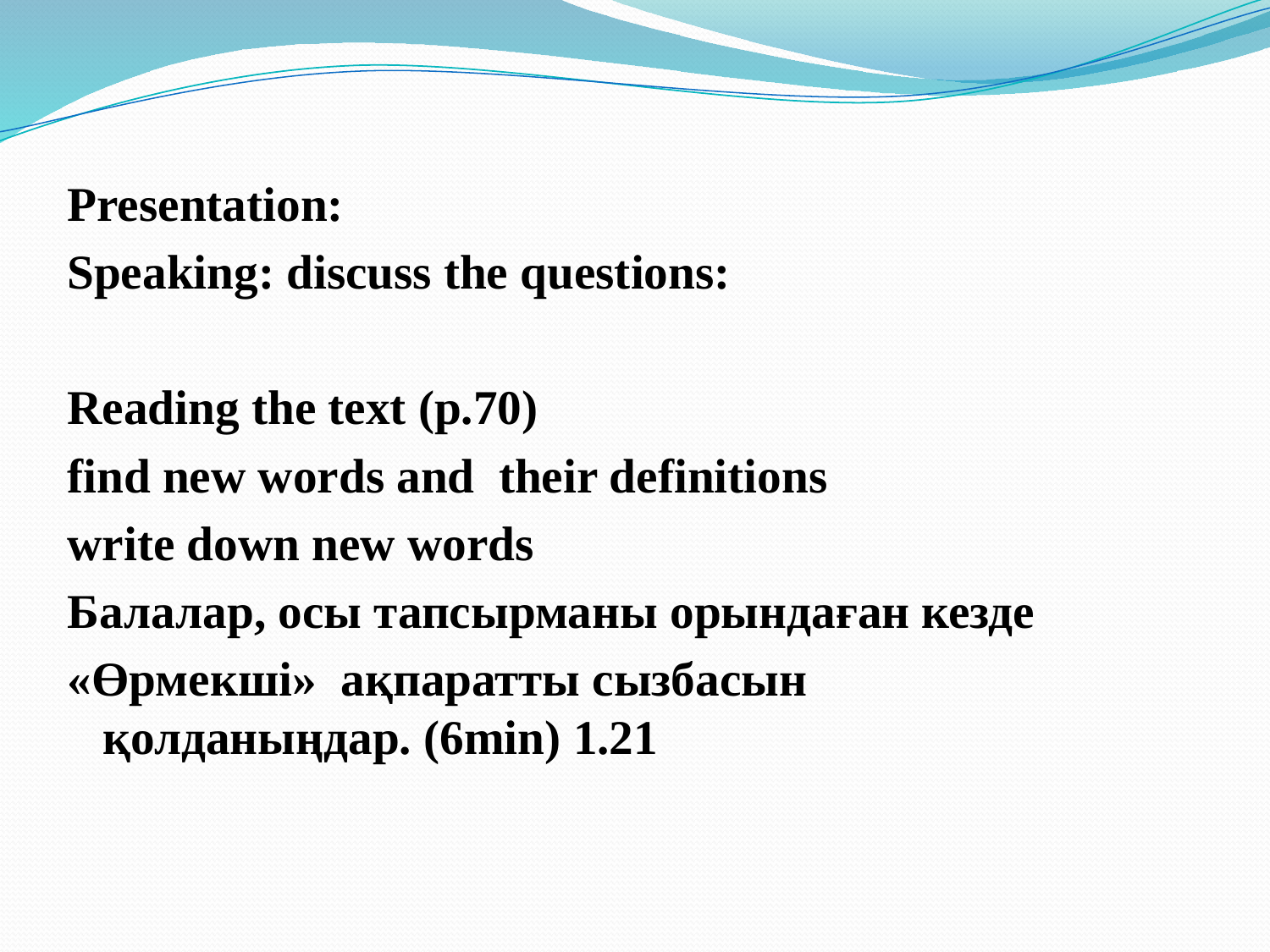

Presentation:
Speaking: discuss the questions:

Reading the text (p.70)
find new words and  their definitions
write down new words
Балалар, осы тапсырманы орындаған кезде
«Өрмекші»  ақпаратты сызбасын қолданыңдар. (6min) 1.21